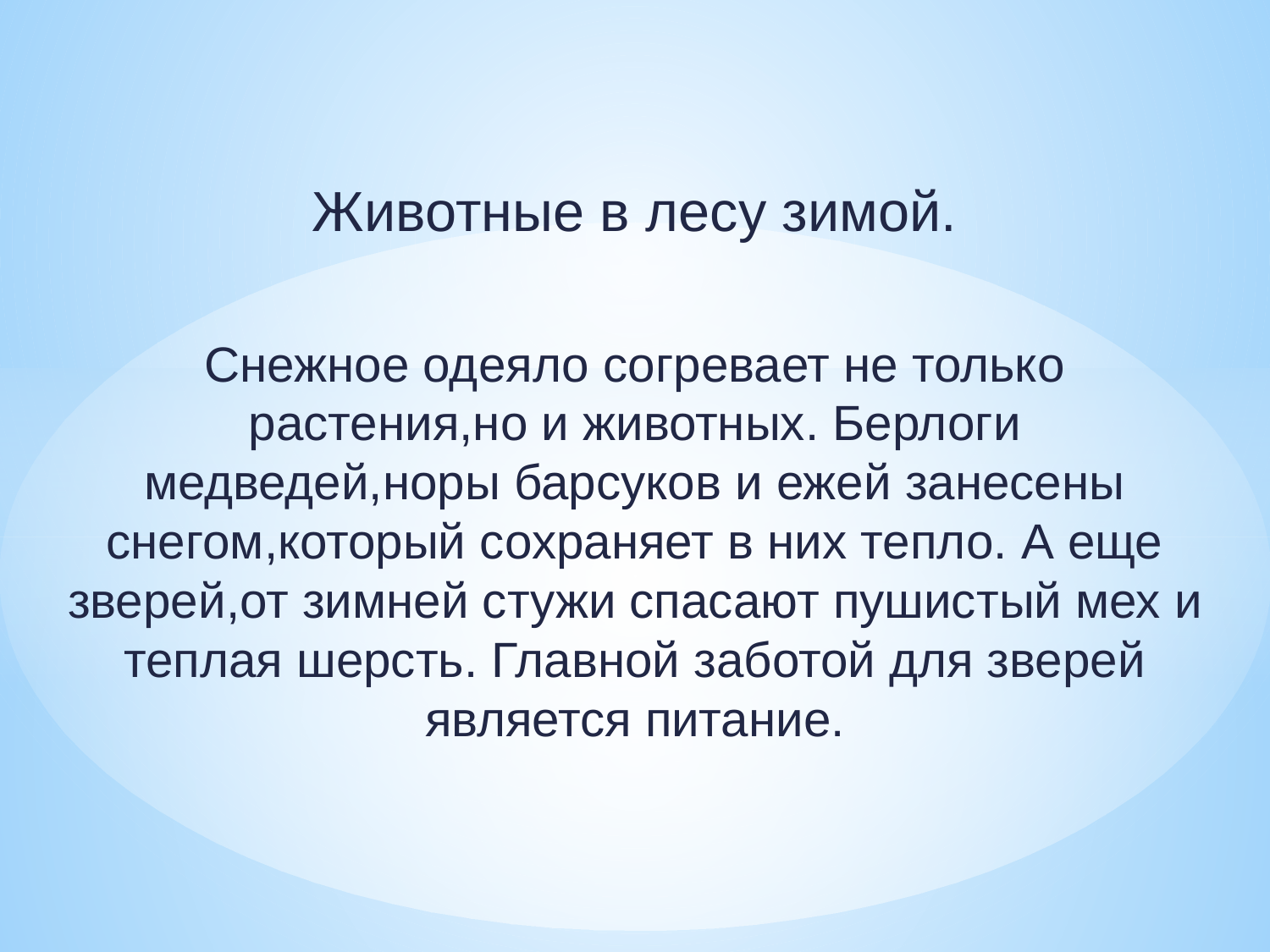

Животные в лесу зимой.

Снежное одеяло согревает не только растения,но и животных. Берлоги медведей,норы барсуков и ежей занесены снегом,который сохраняет в них тепло. А еще зверей,от зимней стужи спасают пушистый мех и теплая шерсть. Главной заботой для зверей является питание.